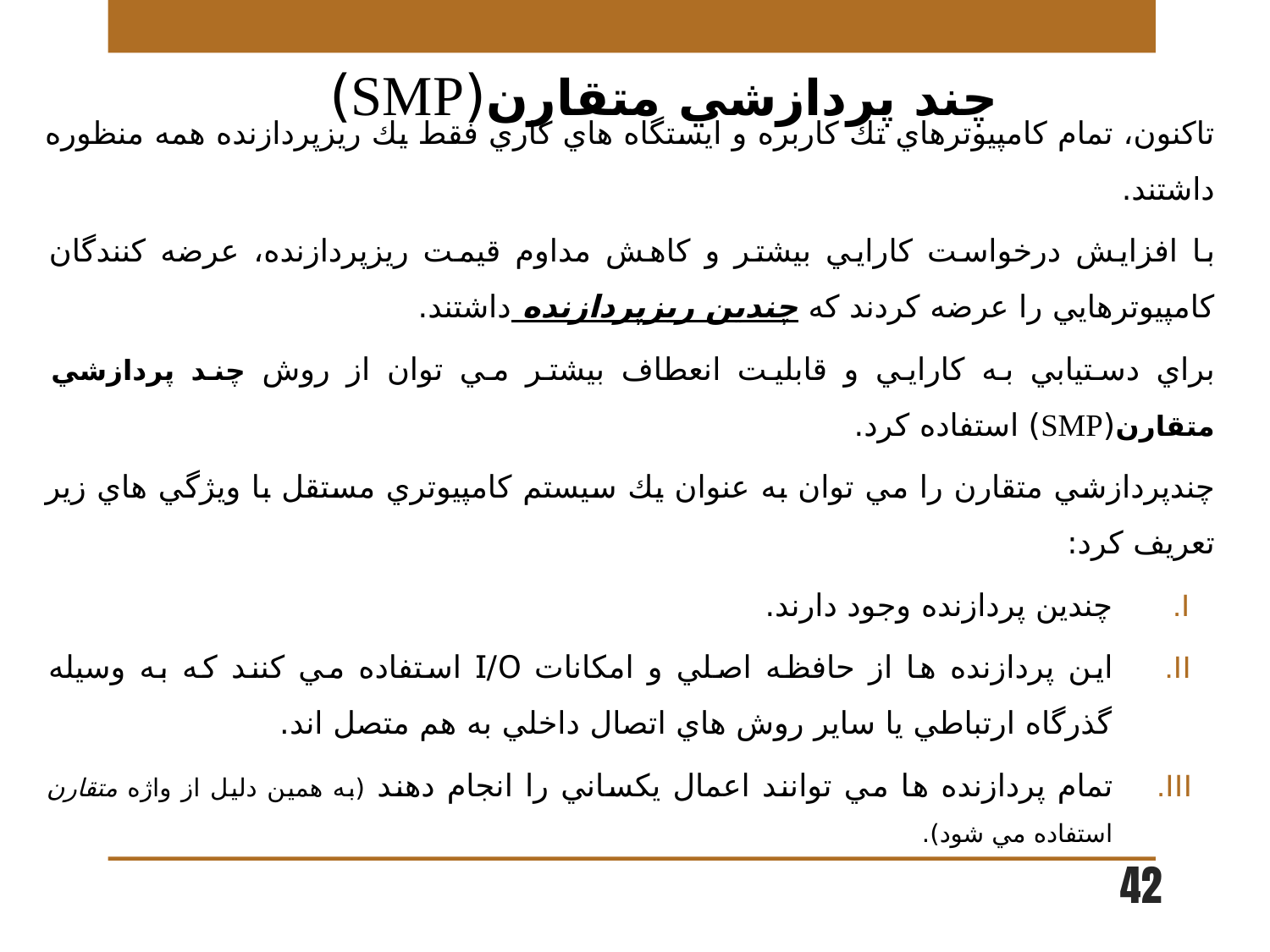

چند پردازشي متقارن(SMP)
تاكنون، تمام كامپيوترهاي تك كاربره و ايستگاه هاي كاري فقط يك ريزپردازنده همه منظوره داشتند.
با افزايش درخواست كارايي بيشتر و كاهش مداوم قيمت ريزپردازنده، عرضه كنندگان كامپيوترهايي را عرضه كردند كه چندين ريزپردازنده داشتند.
براي دستيابي به كارايي و قابليت انعطاف بيشتر مي توان از روش چند پردازشي متقارن(SMP) استفاده كرد.
چندپردازشي متقارن را مي توان به عنوان يك سيستم كامپيوتري مستقل با ويژگي هاي زير تعريف كرد:
چندين پردازنده وجود دارند.
اين پردازنده ها از حافظه اصلي و امكانات I/O استفاده مي كنند كه به وسيله گذرگاه ارتباطي يا ساير روش هاي اتصال داخلي به هم متصل اند.
تمام پردازنده ها مي توانند اعمال يكساني را انجام دهند (به همين دليل از واژه متقارن استفاده مي شود).
42